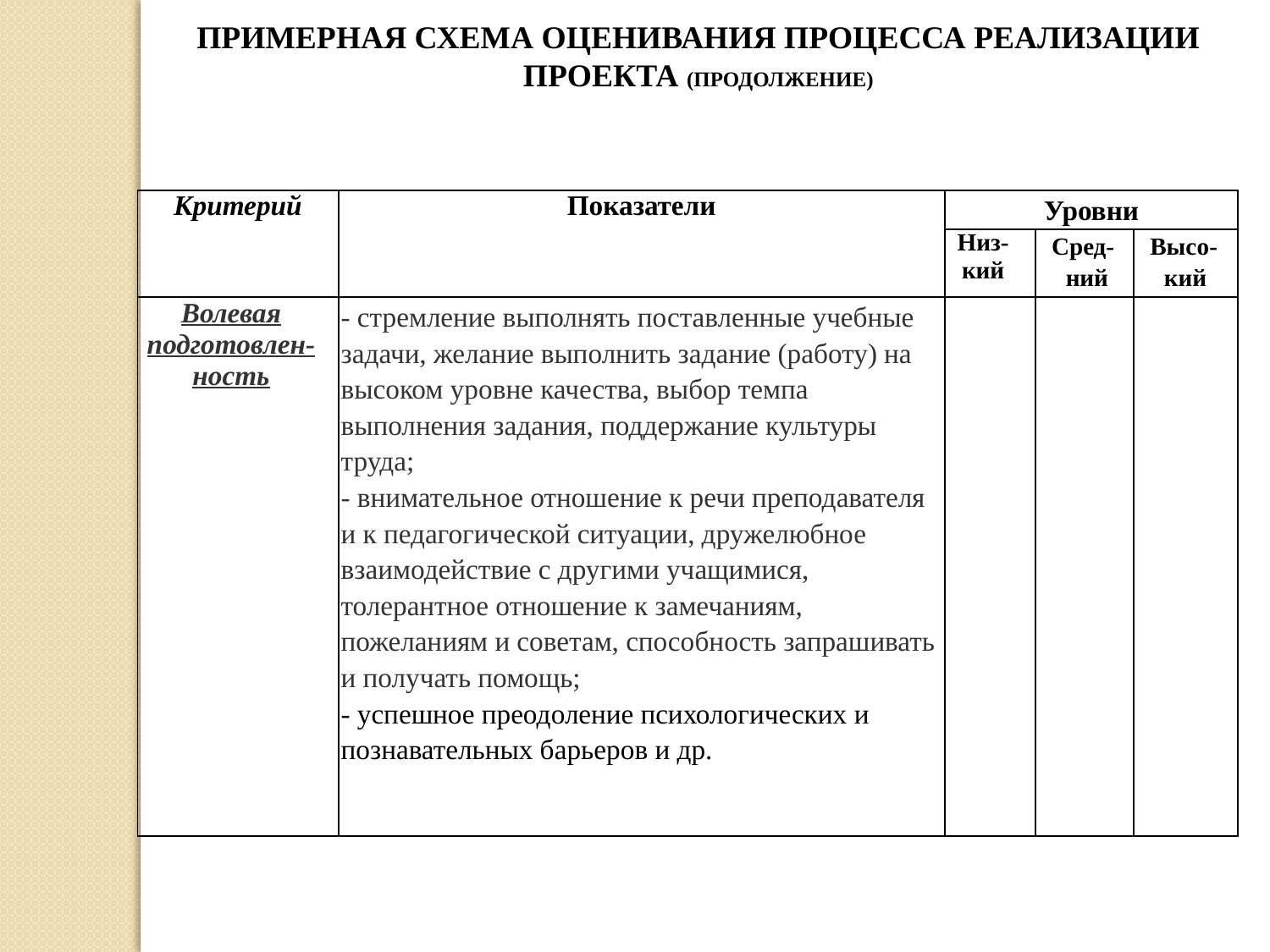

Примерная схема оценивания процесса реализации проекта (ПРОДОЛЖЕНИЕ)
| Критерий | Показатели | Уровни |  |  |
| --- | --- | --- | --- | --- |
|  |  | Низ-кий | Сред-ний | Высо-кий |
| Волевая подготовлен-ность | - стремление выполнять поставленные учебные задачи, желание выполнить задание (работу) на высоком уровне качества, выбор темпа выполнения задания, поддержание культуры труда; - внимательное отношение к речи преподавателя и к педагогической ситуации, дружелюбное взаимодействие с другими учащимися, толерантное отношение к замечаниям, пожеланиям и советам, способность запрашивать и получать помощь; - успешное преодоление психологических и познавательных барьеров и др. |  |  |  |